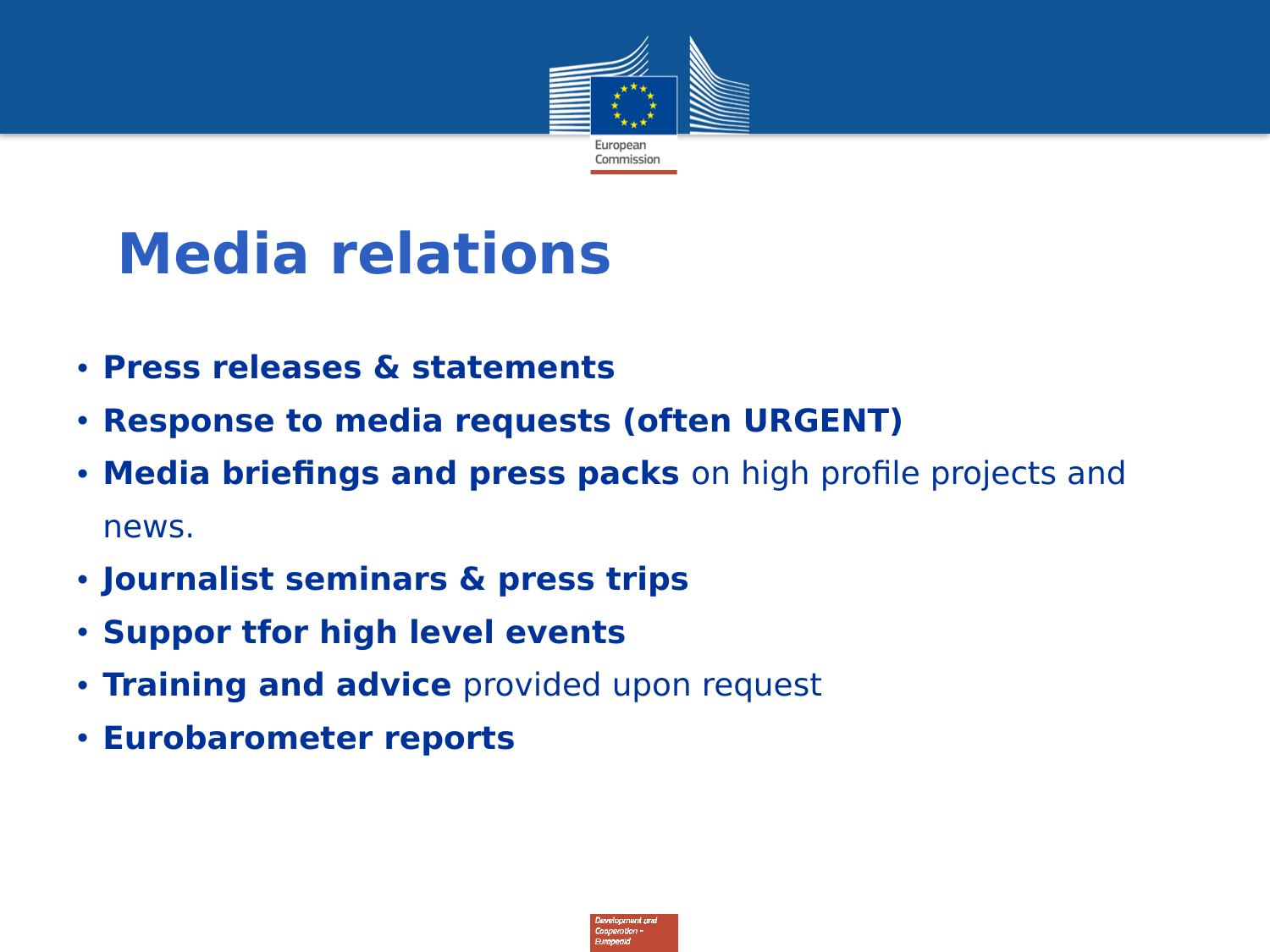

# Media relations
Press releases & statements
Response to media requests (often URGENT)
Media briefings and press packs on high profile projects and news.
Journalist seminars & press trips
Suppor tfor high level events
Training and advice provided upon request
Eurobarometer reports